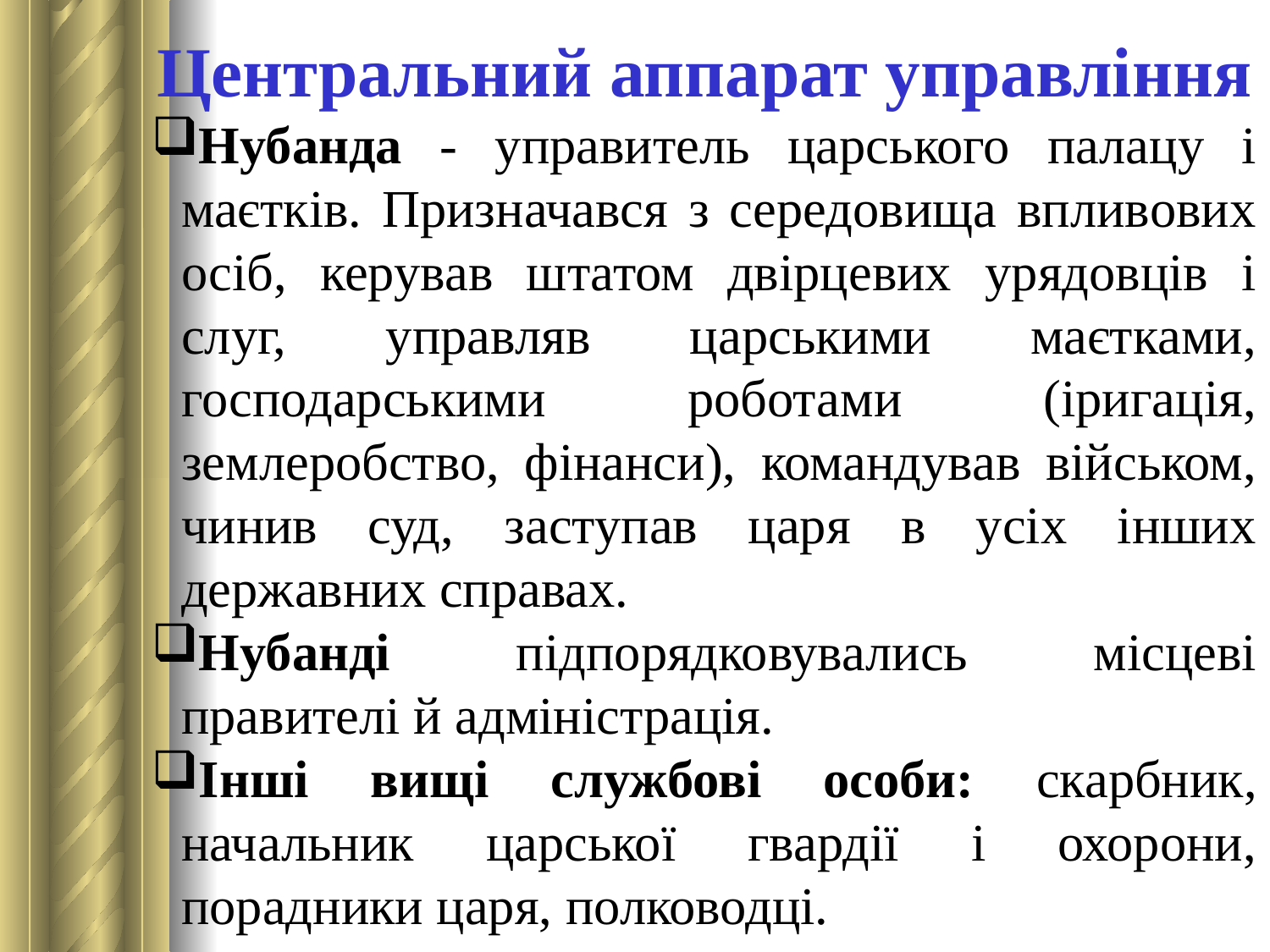

Центральний аппарат управління
Нубанда - управитель царського палацу і маєтків. Призначався з середовища впливових осіб, керував штатом двірцевих урядовців і слуг, управляв царськими маєтками, господарськими роботами (іригація, землеробство, фінанси), командував військом, чинив суд, заступав царя в усіх інших державних справах.
Нубанді підпорядковувались місцеві правителі й адміністрація.
Інші вищі службові особи: скарбник, начальник царської гвардії і охорони, порадники царя, полководці.